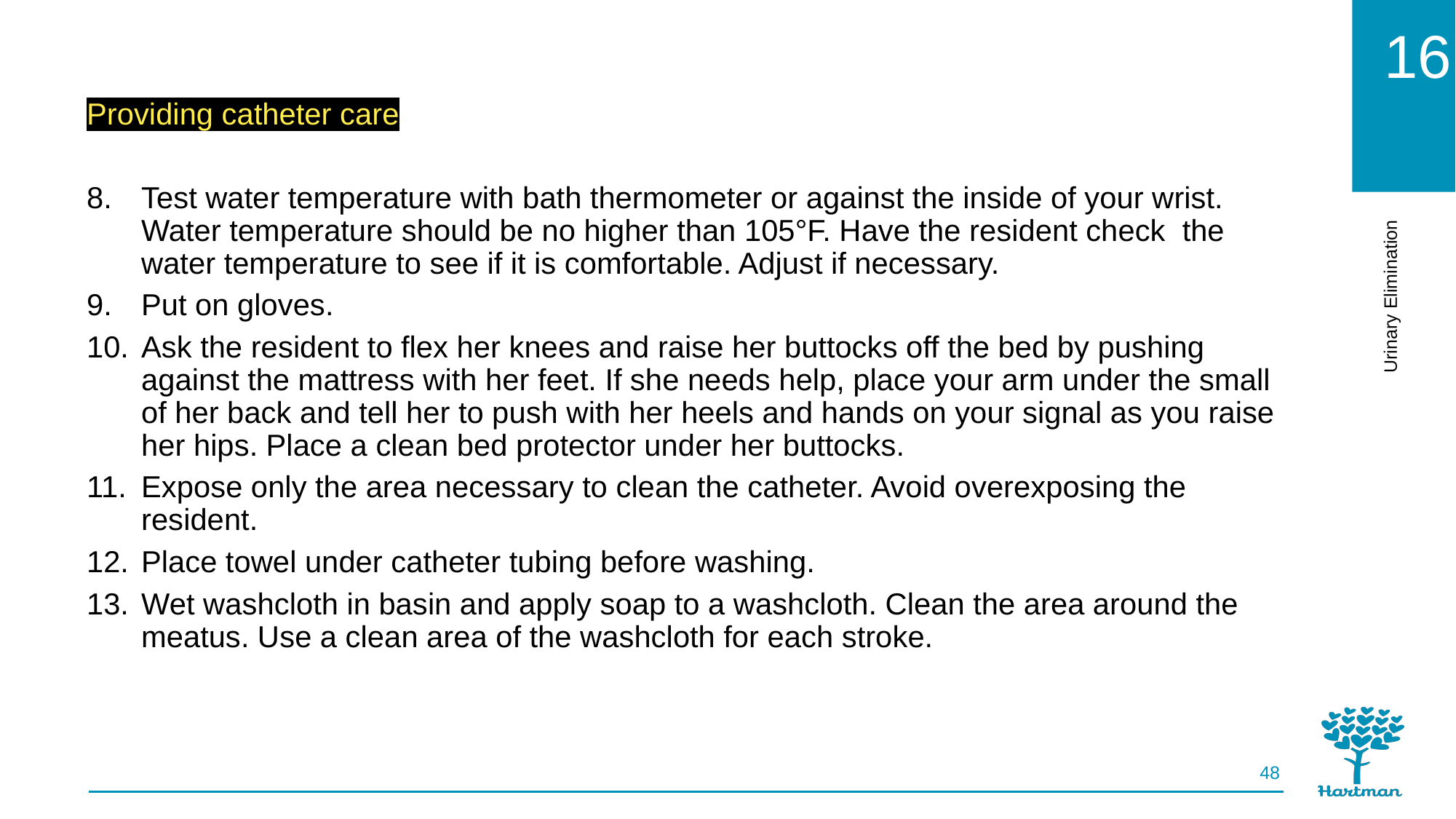

Providing catheter care

Test water temperature with bath thermometer or against the inside of your wrist. Water temperature should be no higher than 105°F. Have the resident check  the water temperature to see if it is comfortable. Adjust if necessary.
Put on gloves.
Ask the resident to flex her knees and raise her buttocks off the bed by pushing against the mattress with her feet. If she needs help, place your arm under the small of her back and tell her to push with her heels and hands on your signal as you raise her hips. Place a clean bed protector under her buttocks.
Expose only the area necessary to clean the catheter. Avoid overexposing the resident.
Place towel under catheter tubing before washing.
Wet washcloth in basin and apply soap to a washcloth. Clean the area around the meatus. Use a clean area of the washcloth for each stroke.

48